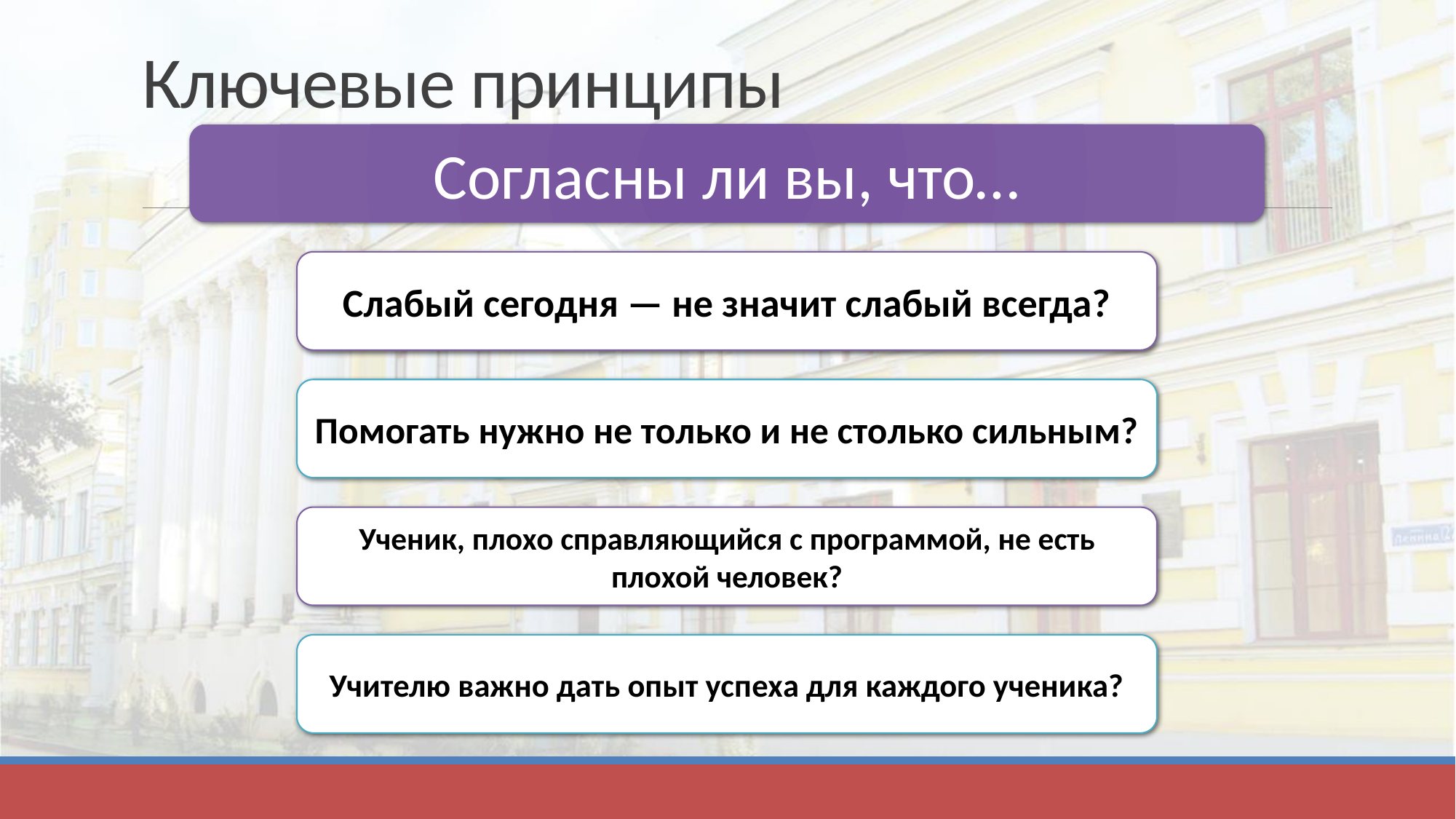

# Ключевые принципы
Согласны ли вы, что…
Слабый сегодня — не значит слабый всегда?
Помогать нужно не только и не столько сильным?
Ученик, плохо справляющийся с программой, не есть плохой человек?
Учителю важно дать опыт успеха для каждого ученика?